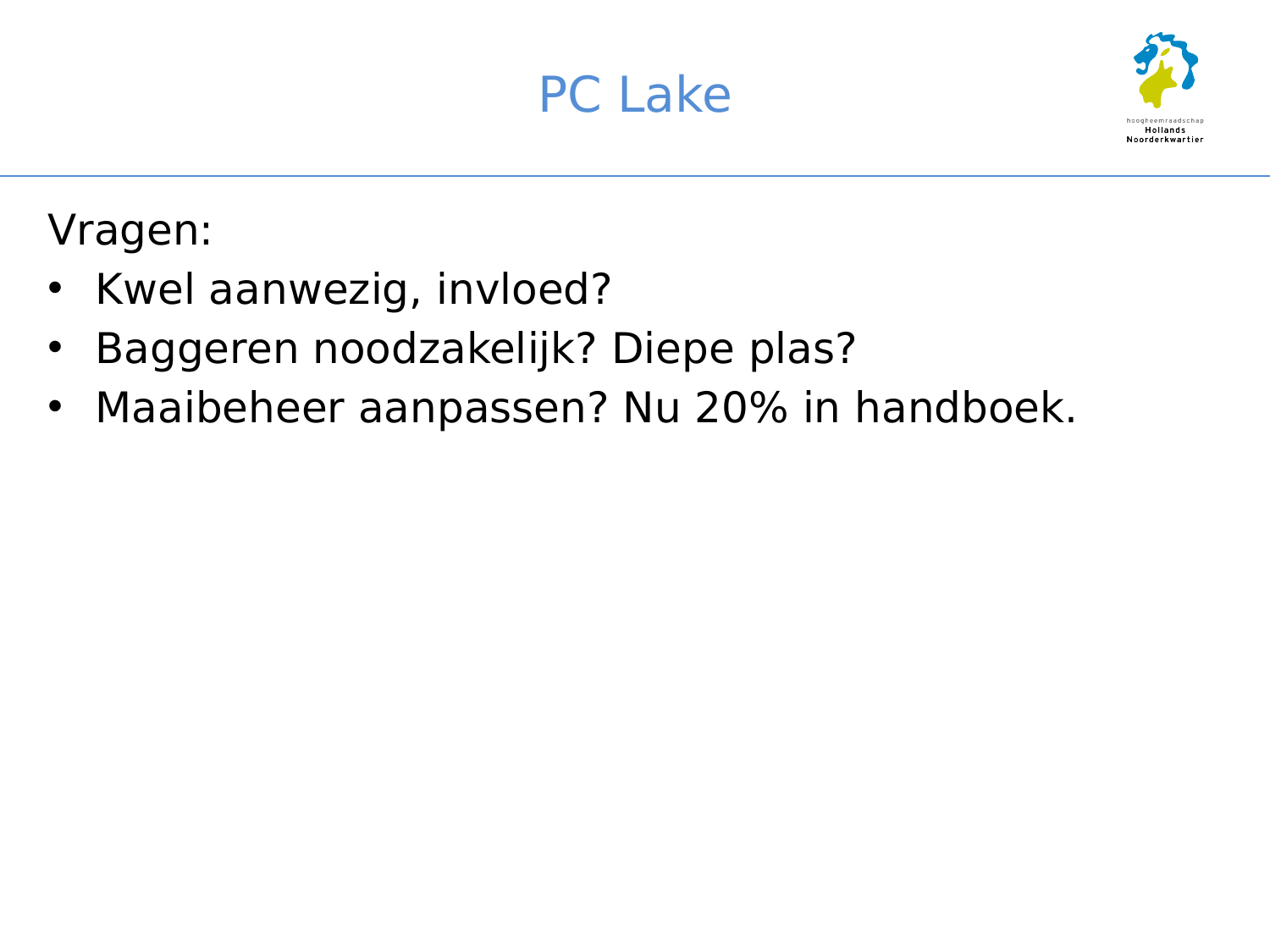

# PC Lake
Vragen:
Kwel aanwezig, invloed?
Baggeren noodzakelijk? Diepe plas?
Maaibeheer aanpassen? Nu 20% in handboek.